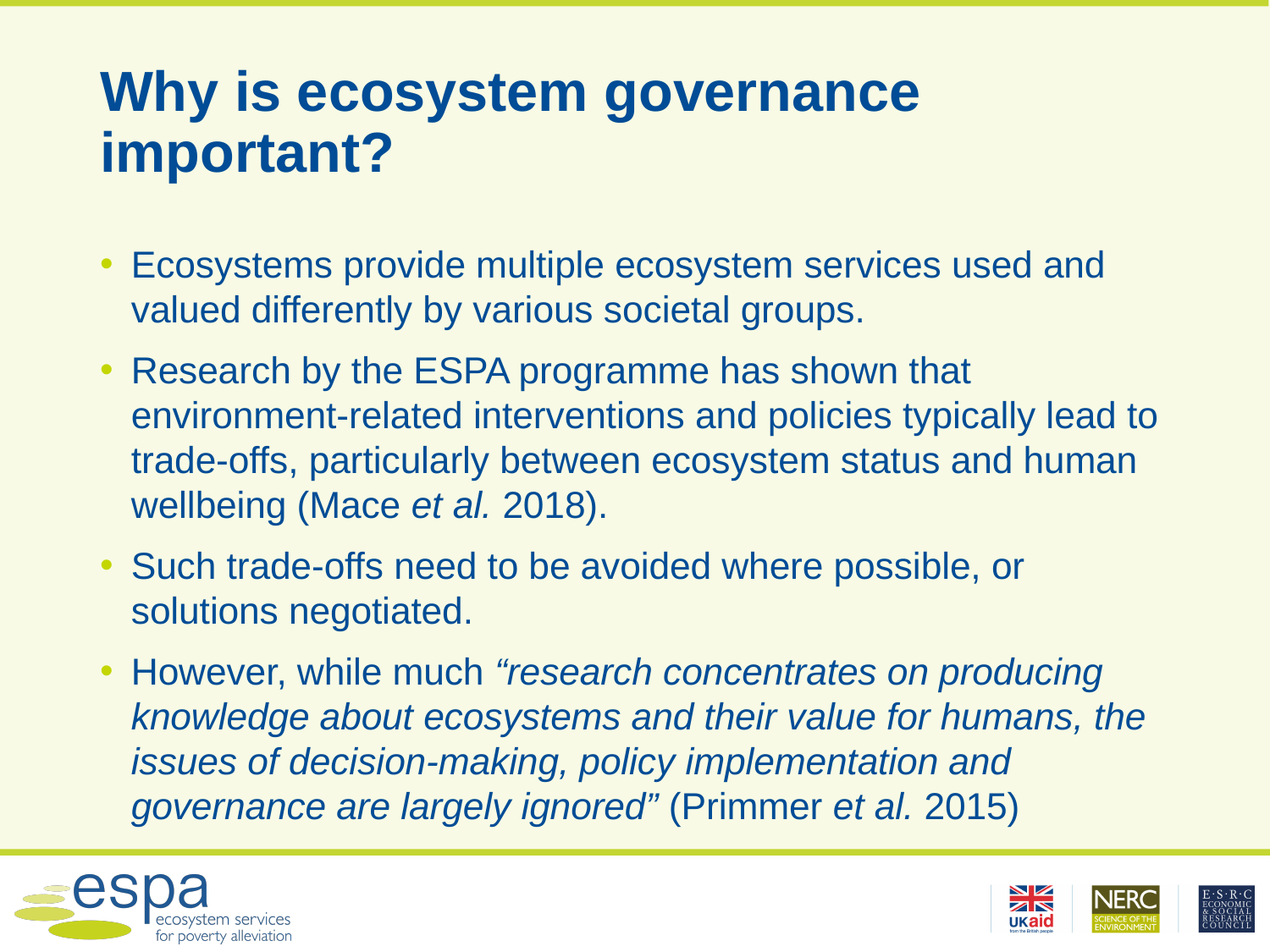

# Why is ecosystem governance important?
Ecosystems provide multiple ecosystem services used and valued differently by various societal groups.
Research by the ESPA programme has shown that environment-related interventions and policies typically lead to trade-offs, particularly between ecosystem status and human wellbeing (Mace et al. 2018).
Such trade-offs need to be avoided where possible, or solutions negotiated.
However, while much “research concentrates on producing knowledge about ecosystems and their value for humans, the issues of decision-making, policy implementation and governance are largely ignored” (Primmer et al. 2015)